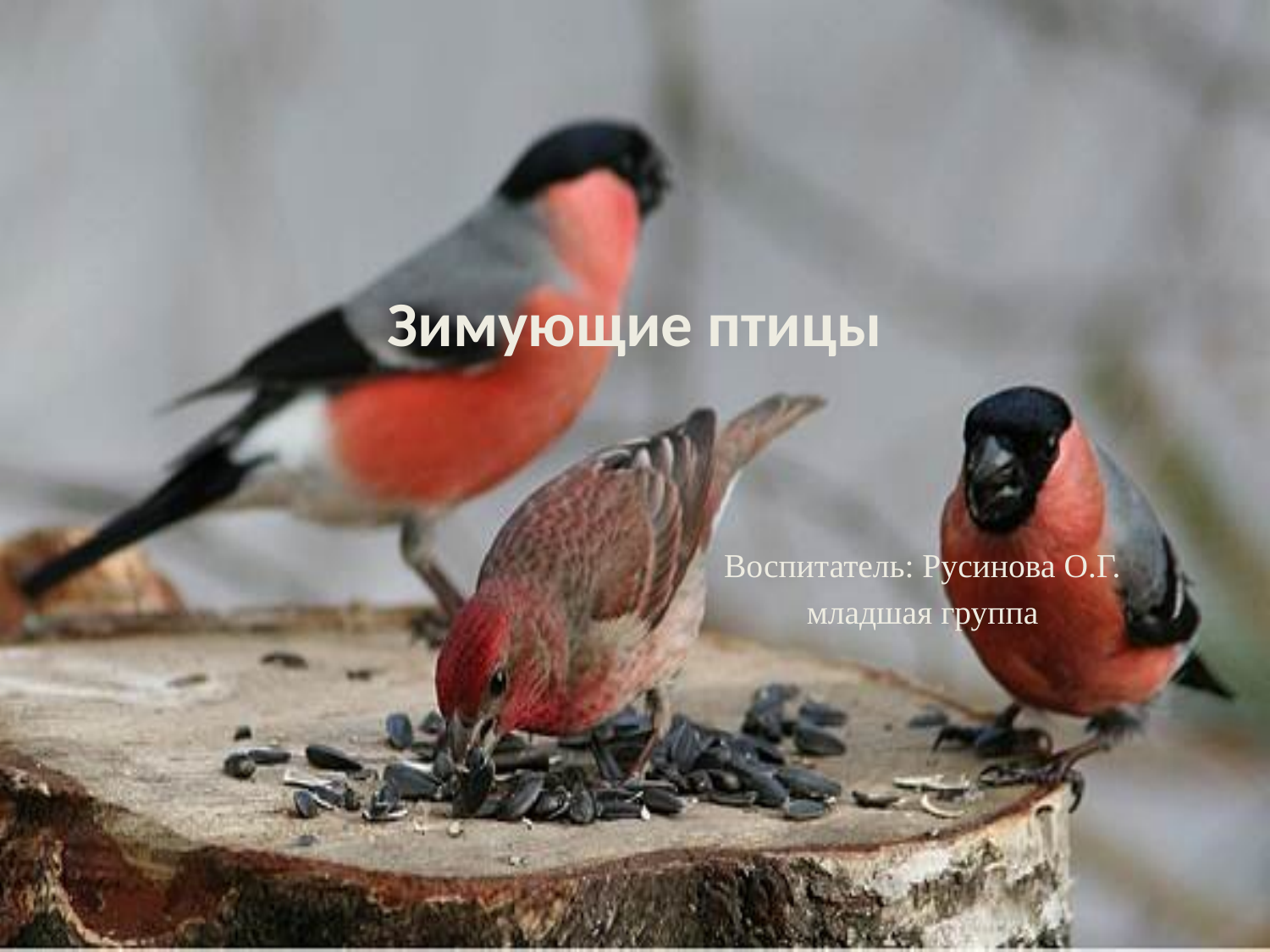

# Зимующие птицы
Воспитатель: Русинова О.Г.
младшая группа